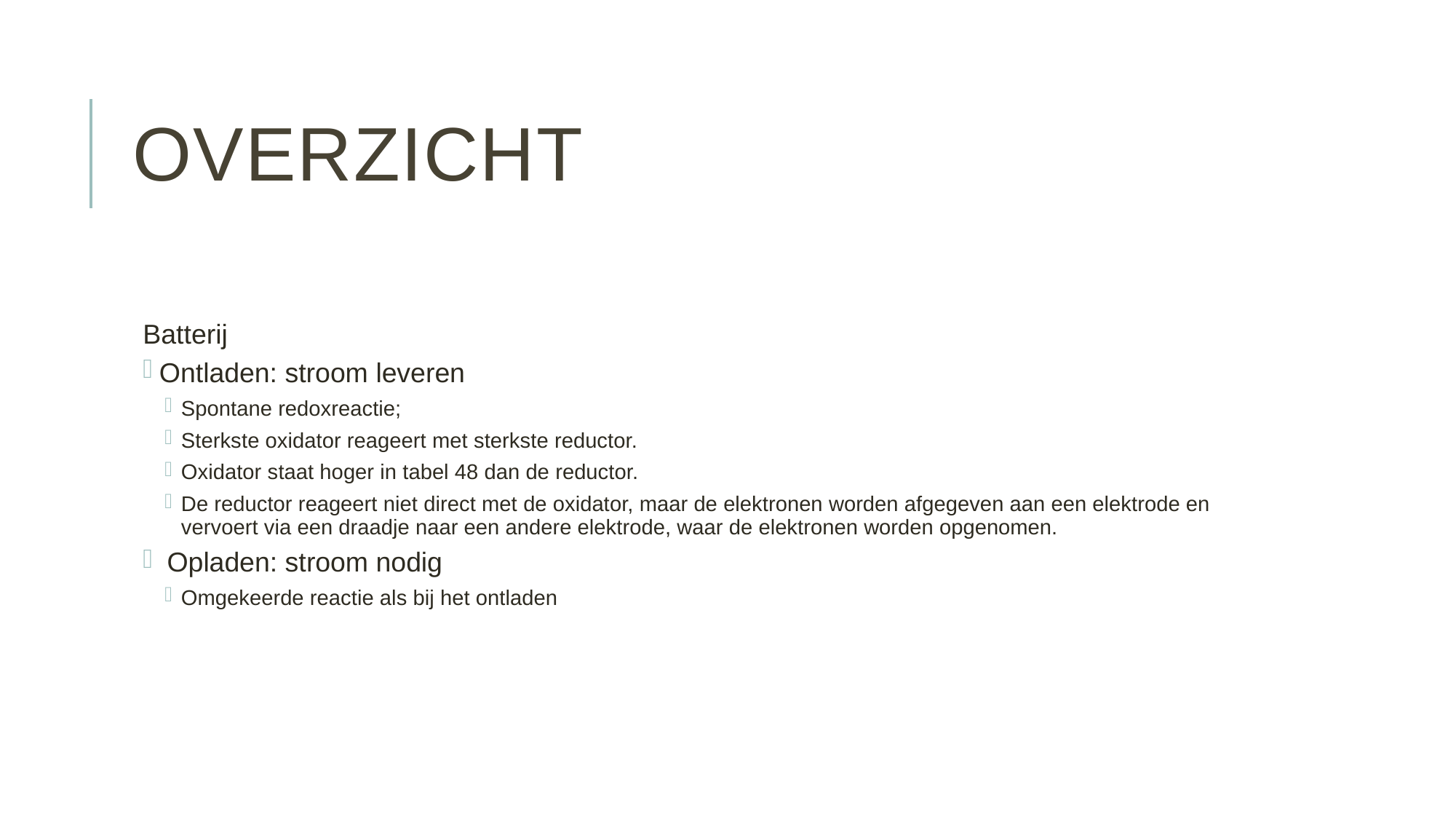

# Overzicht

Batterij
Ontladen: stroom leveren
Spontane redoxreactie;
Sterkste oxidator reageert met sterkste reductor.
Oxidator staat hoger in tabel 48 dan de reductor.
De reductor reageert niet direct met de oxidator, maar de elektronen worden afgegeven aan een elektrode en vervoert via een draadje naar een andere elektrode, waar de elektronen worden opgenomen.
 Opladen: stroom nodig
Omgekeerde reactie als bij het ontladen